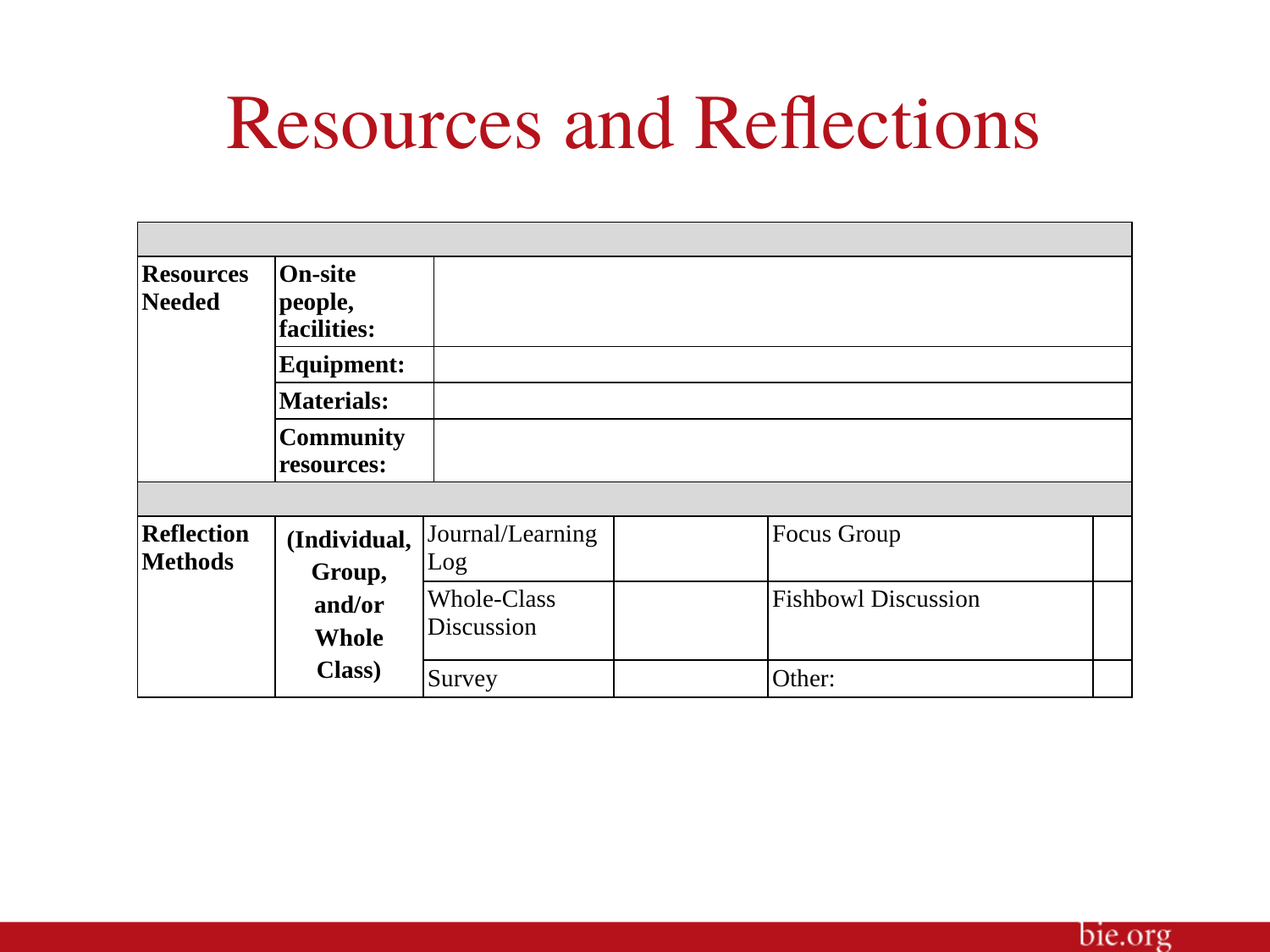

# Resources and Reflections
|  |  |  |  |  |  |  |
| --- | --- | --- | --- | --- | --- | --- |
| Resources Needed | On-site people, facilities: |  |  |  |  |  |
|  | Equipment: |  |  |  |  |  |
|  | Materials: |  |  |  |  |  |
|  | Community resources: |  |  |  |  |  |
|  |  |  |  |  |  |  |
| Reflection Methods | (Individual, Group, and/or Whole Class) | Journal/Learning Log |  |  | Focus Group |  |
|  |  | Whole-Class Discussion |  |  | Fishbowl Discussion |  |
|  |  | Survey |  |  | Other: |  |